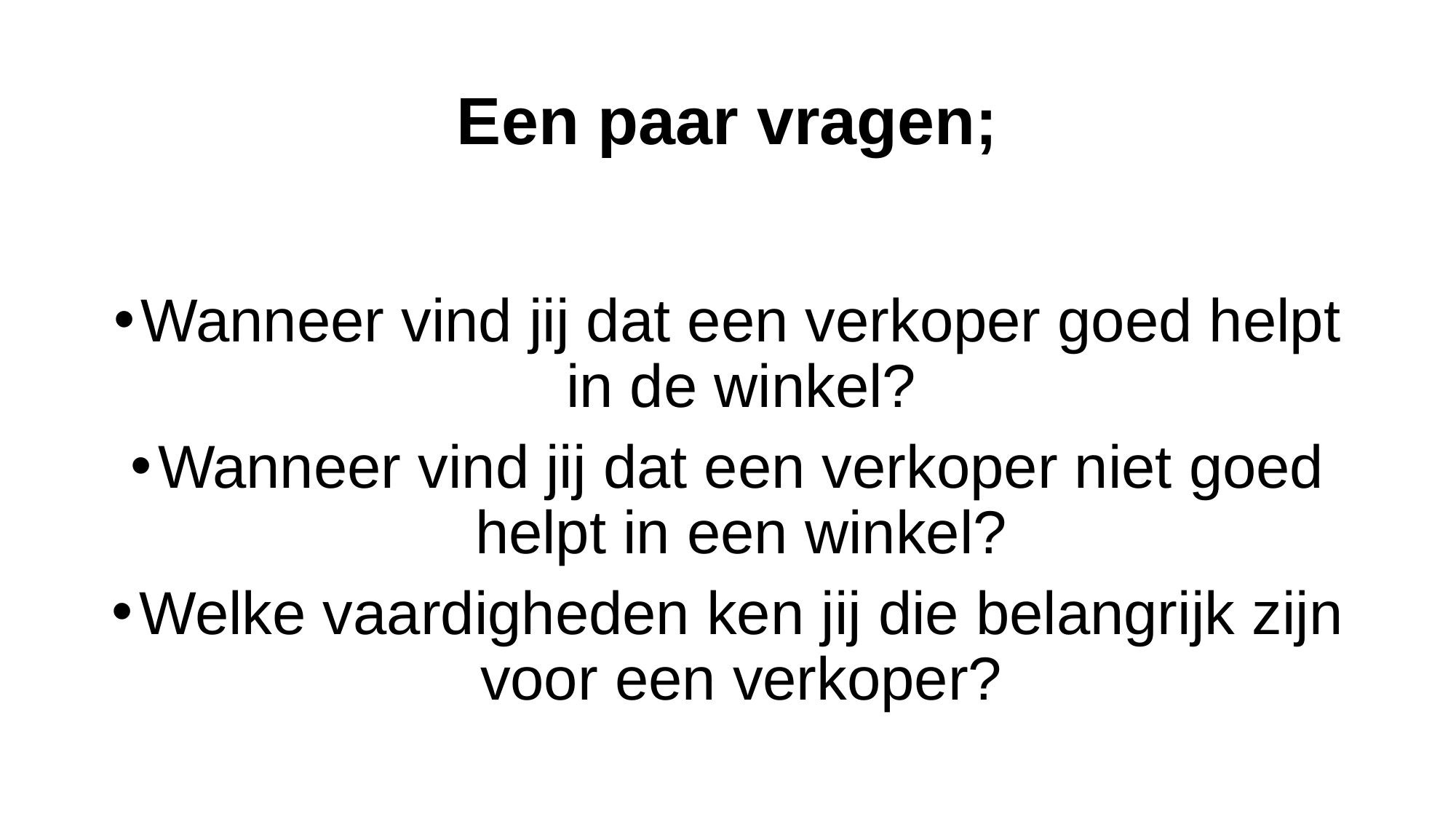

# Een paar vragen;

Wanneer vind jij dat een verkoper goed helpt in de winkel?
Wanneer vind jij dat een verkoper niet goed helpt in een winkel?
Welke vaardigheden ken jij die belangrijk zijn voor een verkoper?